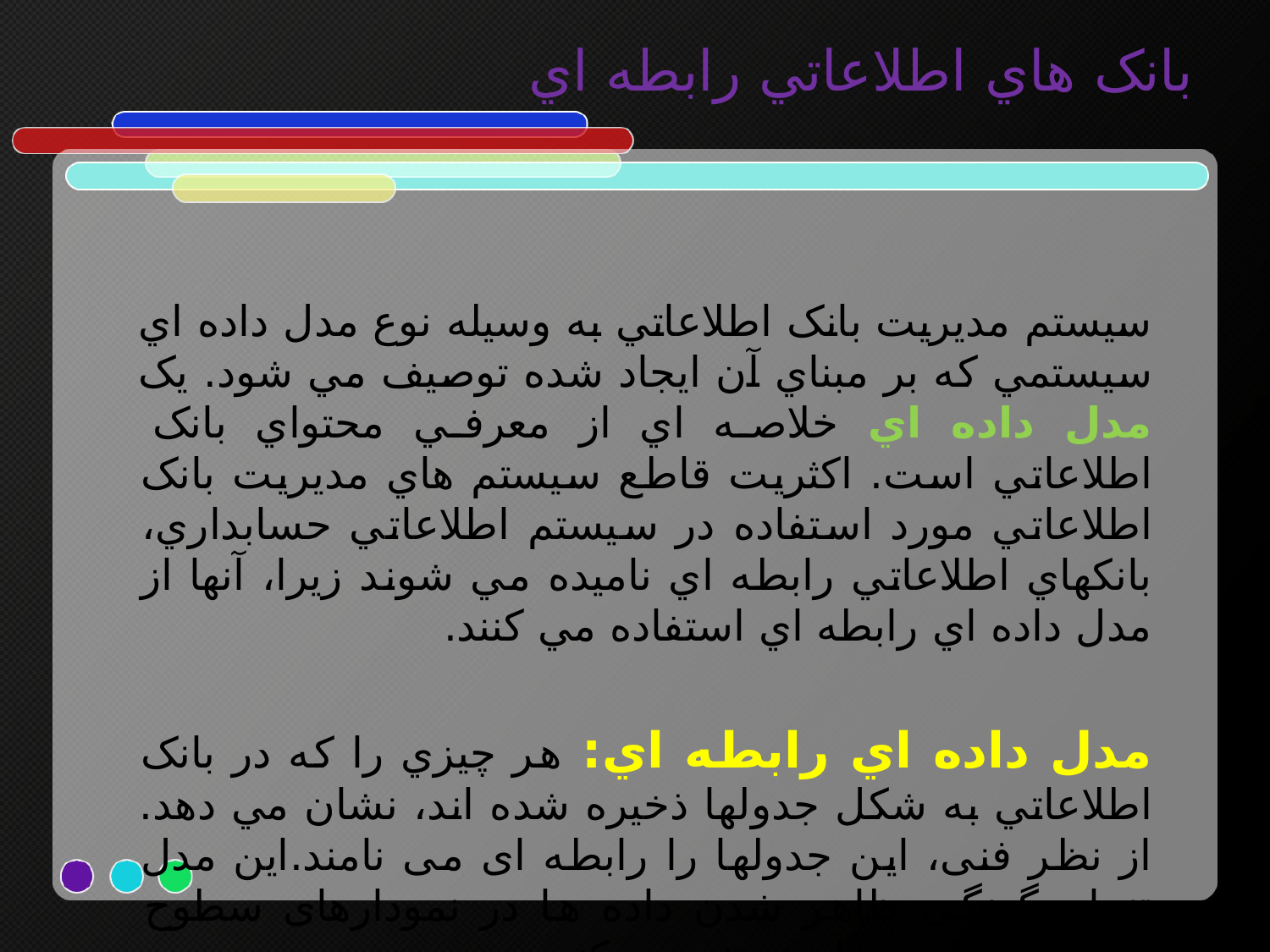

# بانک هاي اطلاعاتي رابطه اي
سيستم مديريت بانک اطلاعاتي به وسيله نوع مدل داده اي سيستمي که بر مبناي آن ايجاد شده توصيف مي شود. يک مدل داده اي خلاصه اي از معرفي محتواي بانک اطلاعاتي است. اکثريت قاطع سيستم هاي مديريت بانک اطلاعاتي مورد استفاده در سيستم اطلاعاتي حسابداري، بانکهاي اطلاعاتي رابطه اي ناميده مي شوند زيرا، آنها از مدل داده اي رابطه اي استفاده مي کنند.

مدل داده اي رابطه اي: هر چيزي را که در بانک اطلاعاتي به شکل جدولها ذخيره شده اند، نشان مي دهد. از نظر فنی، این جدولها را رابطه ای می نامند.این مدل تنها چگونگی ظاهر شدن داده ها در نمودارهای سطوح نظری و خارجی را توصیف می کند.